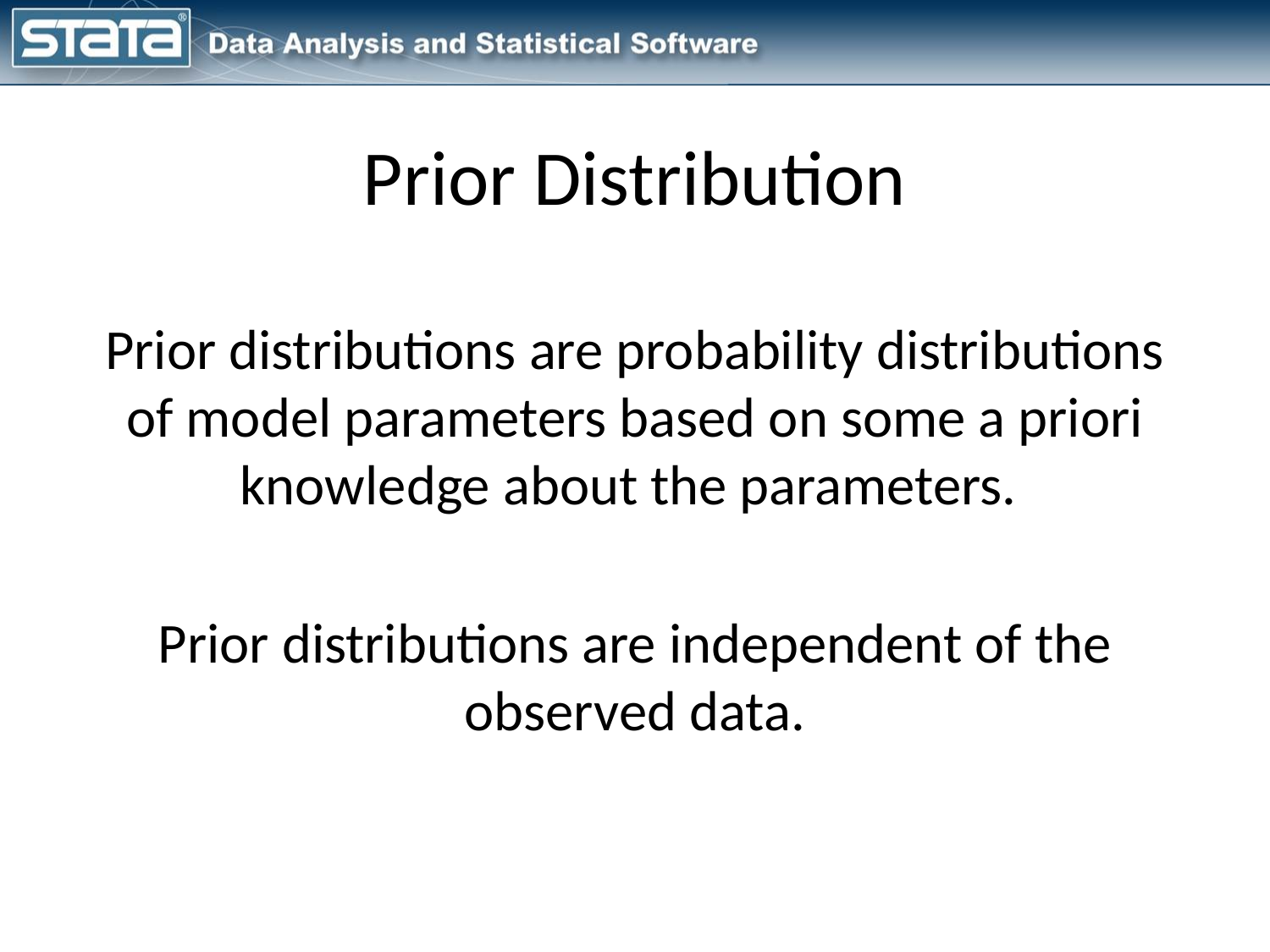

# Prior Distribution
Prior distributions are probability distributions of model parameters based on some a priori knowledge about the parameters.

Prior distributions are independent of the observed data.